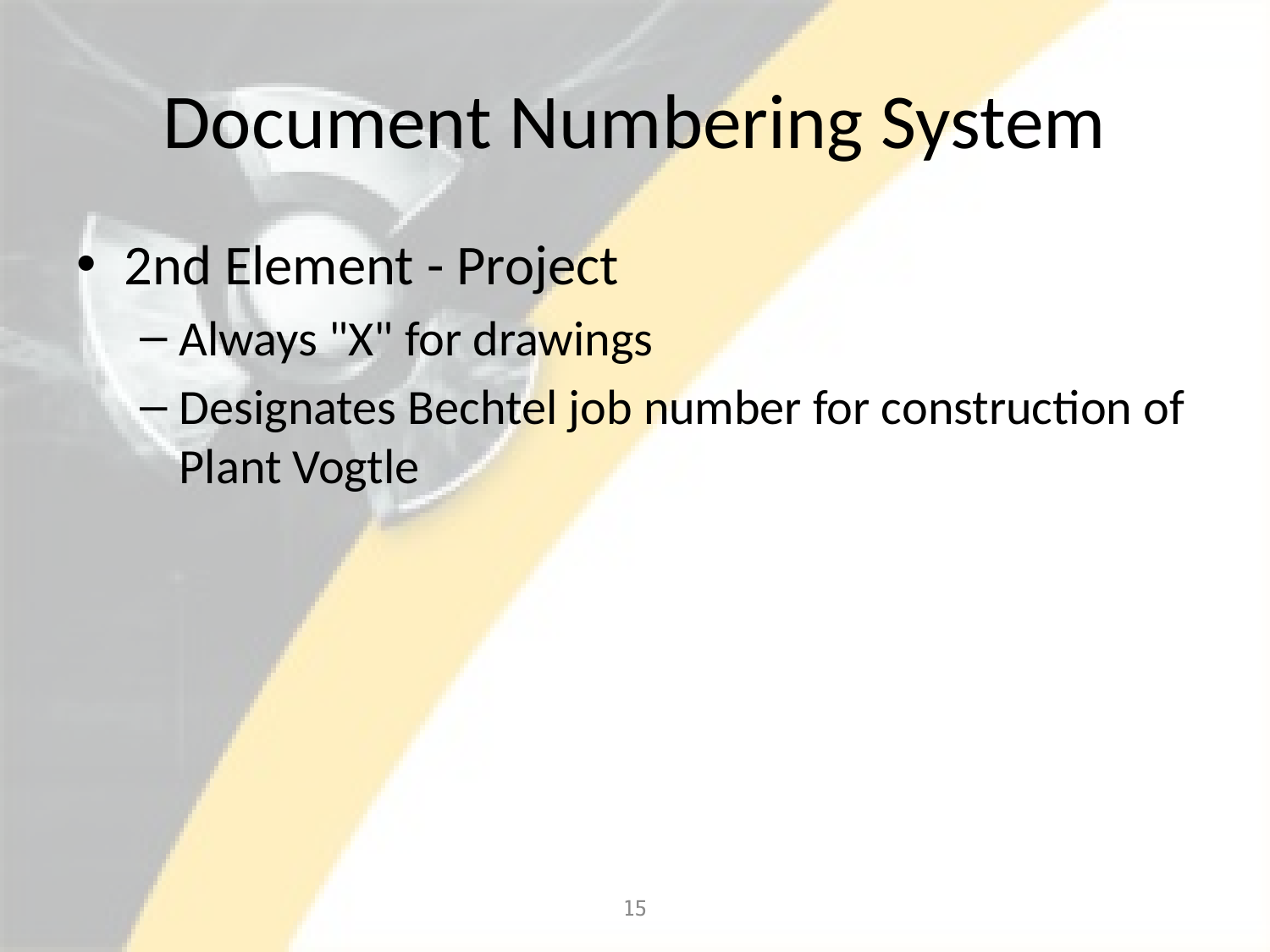

# Document Numbering System
2nd Element - Project
Always "X" for drawings
Designates Bechtel job number for construction of Plant Vogtle
15